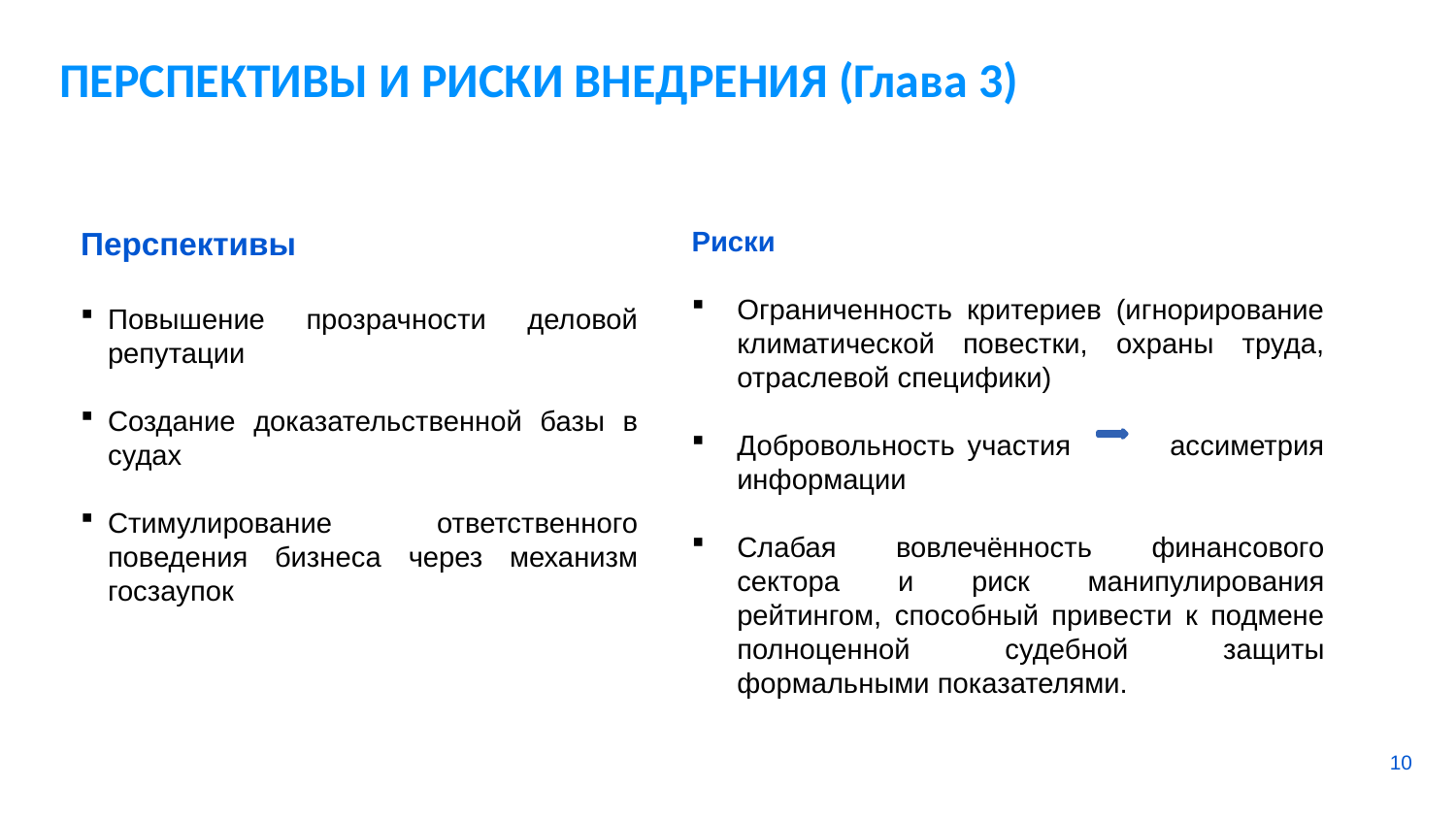

ПЕРСПЕКТИВЫ И РИСКИ ВНЕДРЕНИЯ (Глава 3)
Перспективы

Повышение прозрачности деловой репутации

Создание доказательственной базы в судах

Стимулирование ответственного поведения бизнеса через механизм госзаупок
Риски

Ограниченность критериев (игнорирование климатической повестки, охраны труда, отраслевой специфики)

Добровольность участия        ассиметрия информации

Слабая вовлечённость финансового сектора и риск манипулирования рейтингом, способный привести к подмене полноценной судебной защиты формальными показателями.

10